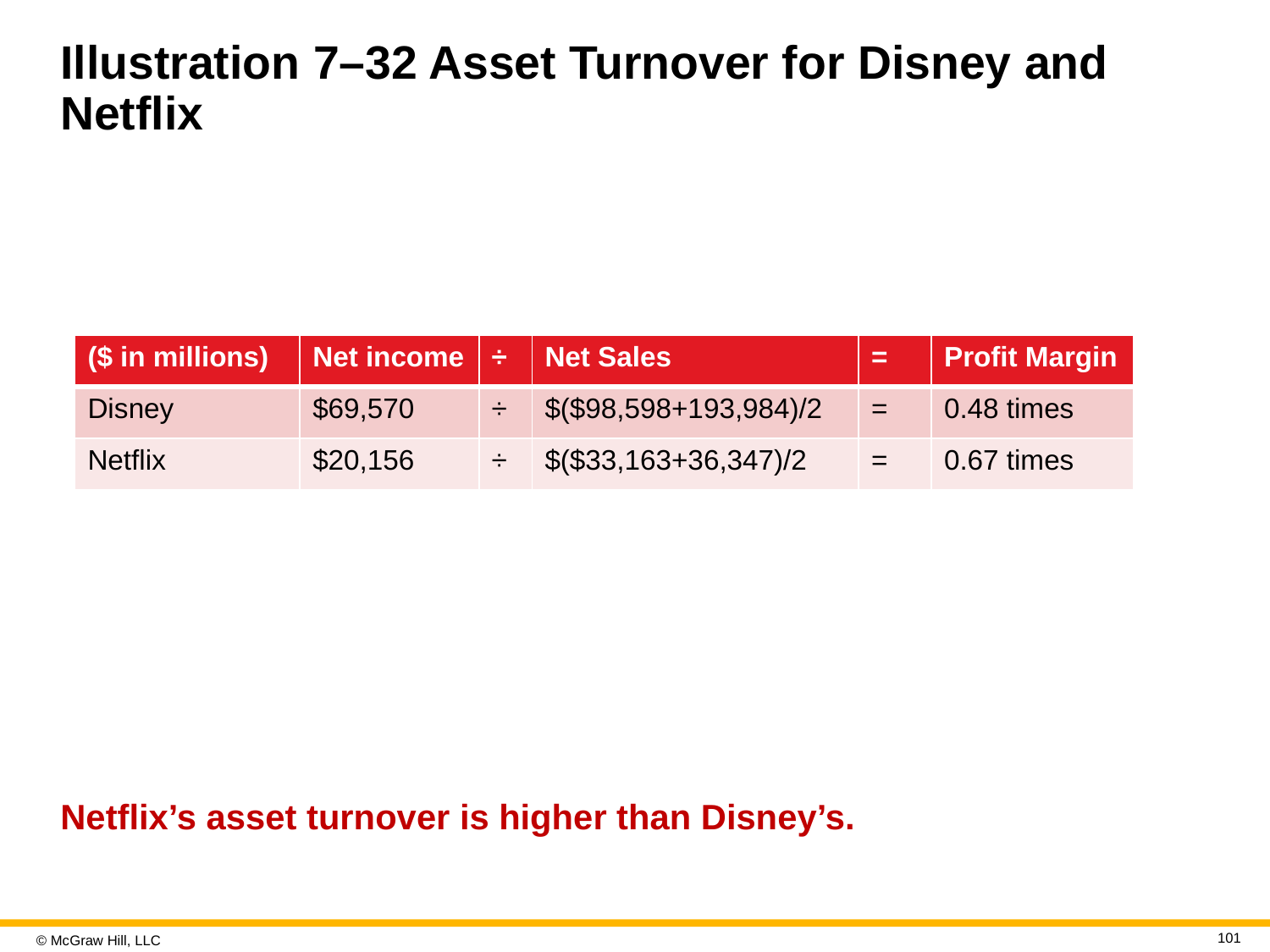

# Illustration 7–32 Asset Turnover for Disney and Netflix
| ($ in millions) | Net income | ÷ | Net Sales | = | Profit Margin |
| --- | --- | --- | --- | --- | --- |
| Disney | $69,570 | ÷ | $($98,598+193,984)/2 | = | 0.48 times |
| Netflix | $20,156 | ÷ | $($33,163+36,347)/2 | = | 0.67 times |
Netflix’s asset turnover is higher than Disney’s.
101